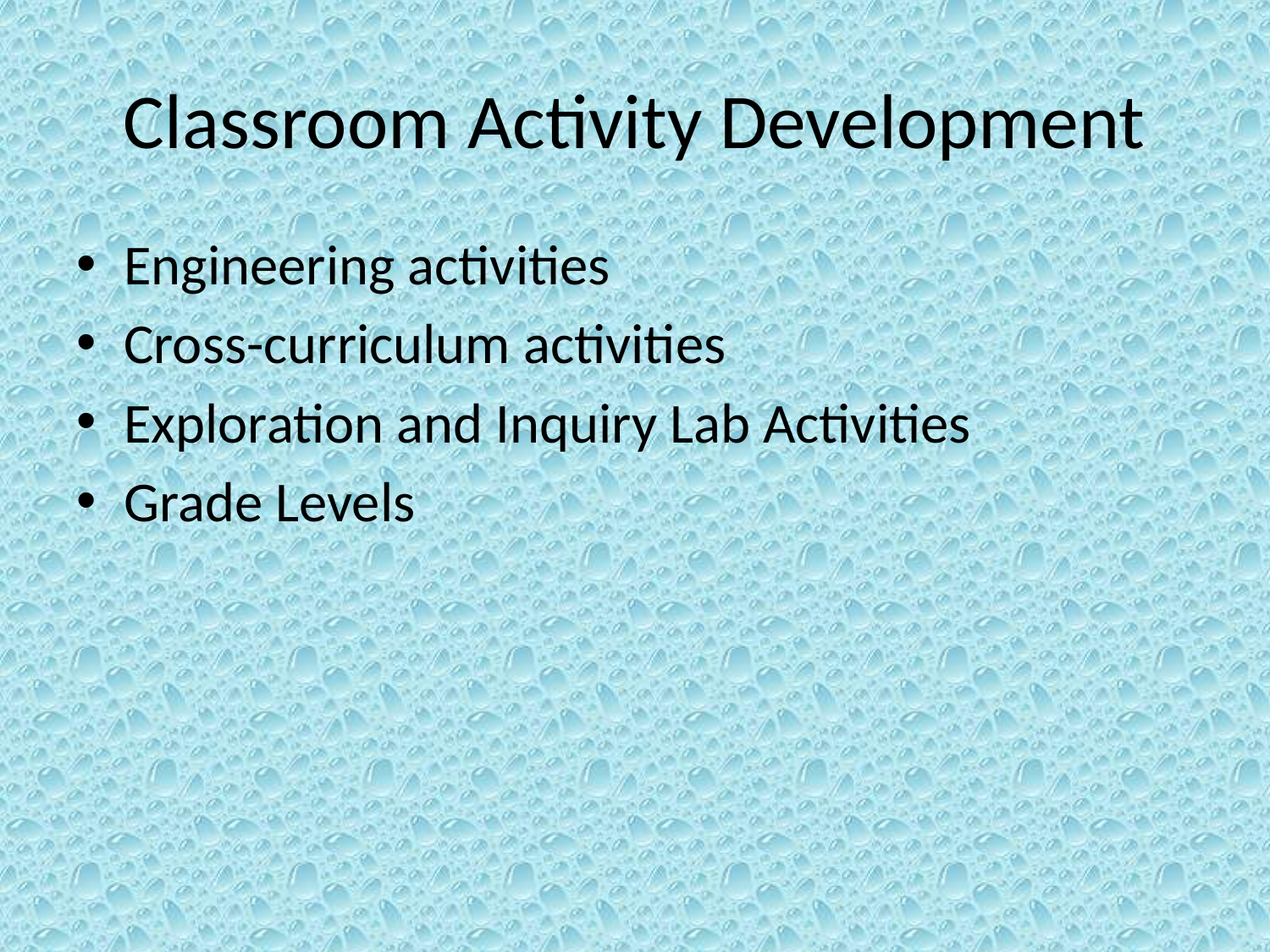

# Classroom Activity Development
Engineering activities
Cross-curriculum activities
Exploration and Inquiry Lab Activities
Grade Levels